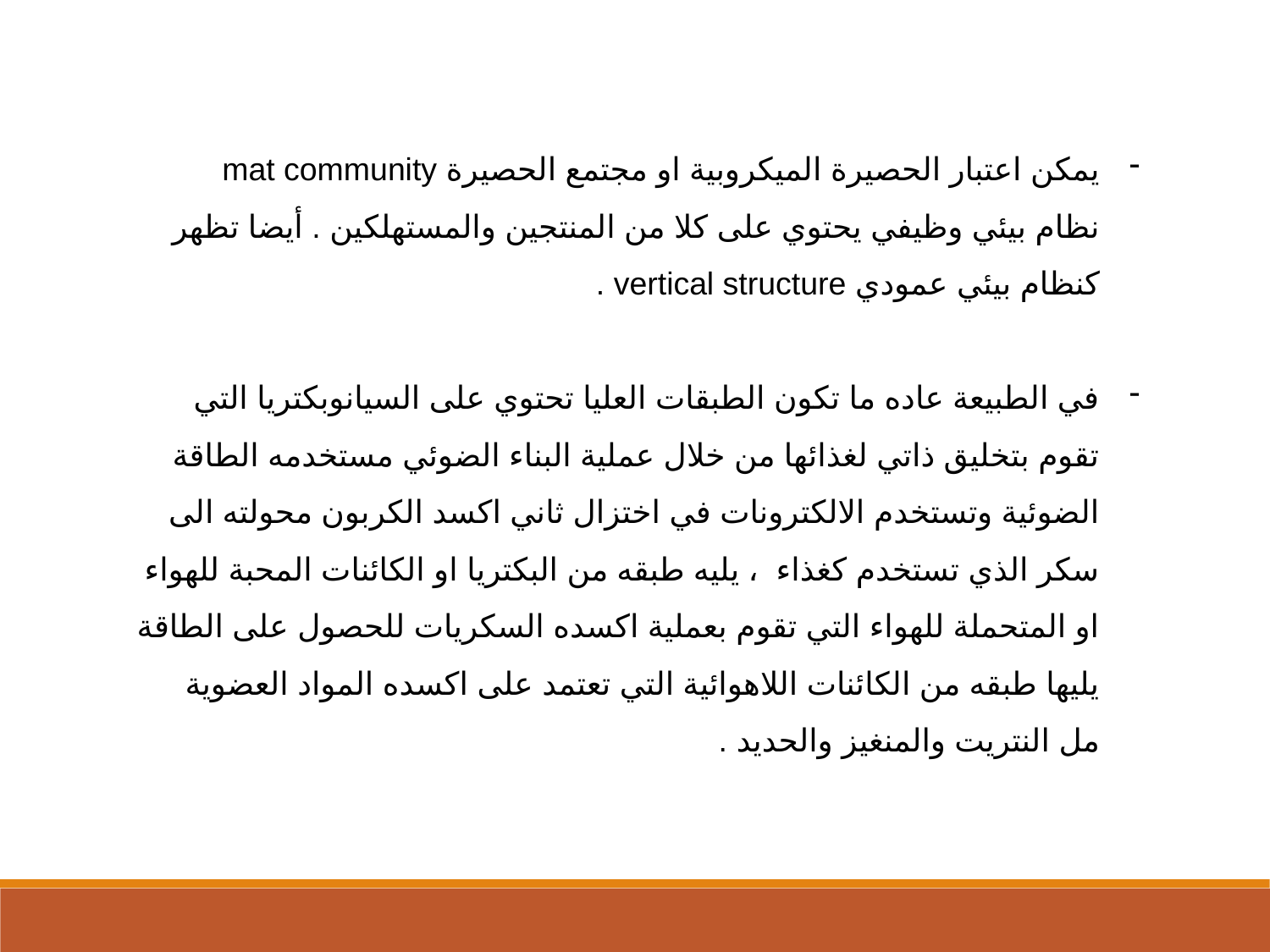

يمكن اعتبار الحصيرة الميكروبية او مجتمع الحصيرة mat community   نظام بيئي وظيفي يحتوي على كلا من المنتجين والمستهلكين . أيضا تظهر كنظام بيئي عمودي vertical structure .

في الطبيعة عاده ما تكون الطبقات العليا تحتوي على السيانوبكتريا التي تقوم بتخليق ذاتي لغذائها من خلال عملية البناء الضوئي مستخدمه الطاقة الضوئية وتستخدم الالكترونات في اختزال ثاني اكسد الكربون محولته الى سكر الذي تستخدم كغذاء  ، يليه طبقه من البكتريا او الكائنات المحبة للهواء او المتحملة للهواء التي تقوم بعملية اكسده السكريات للحصول على الطاقة يليها طبقه من الكائنات اللاهوائية التي تعتمد على اكسده المواد العضوية  مل النتريت والمنغيز والحديد .